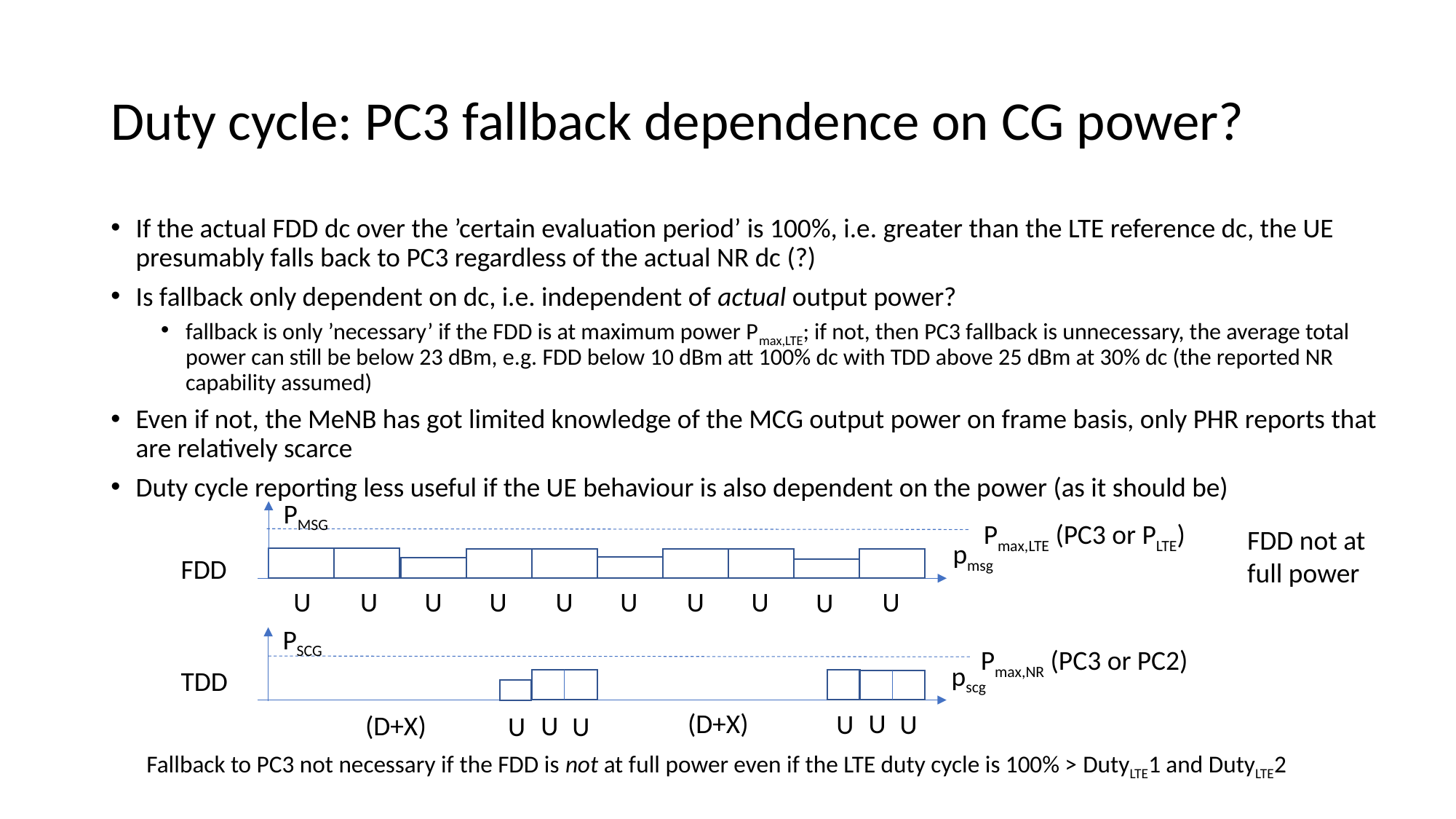

# Duty cycle: PC3 fallback dependence on CG power?
If the actual FDD dc over the ’certain evaluation period’ is 100%, i.e. greater than the LTE reference dc, the UE presumably falls back to PC3 regardless of the actual NR dc (?)
Is fallback only dependent on dc, i.e. independent of actual output power?
fallback is only ’necessary’ if the FDD is at maximum power Pmax,LTE; if not, then PC3 fallback is unnecessary, the average total power can still be below 23 dBm, e.g. FDD below 10 dBm att 100% dc with TDD above 25 dBm at 30% dc (the reported NR capability assumed)
Even if not, the MeNB has got limited knowledge of the MCG output power on frame basis, only PHR reports that are relatively scarce
Duty cycle reporting less useful if the UE behaviour is also dependent on the power (as it should be)

PMSG
Pmax,LTE (PC3 or PLTE)
pmsg
FDD

U
U
U
U
U
U
U
U
U
U
PSCG
Pmax,NR (PC3 or PC2)
pscg
TDD

(D+X)
U
U
U
(D+X)
U
U
U
FDD not at full power
Fallback to PC3 not necessary if the FDD is not at full power even if the LTE duty cycle is 100% > DutyLTE1 and DutyLTE2